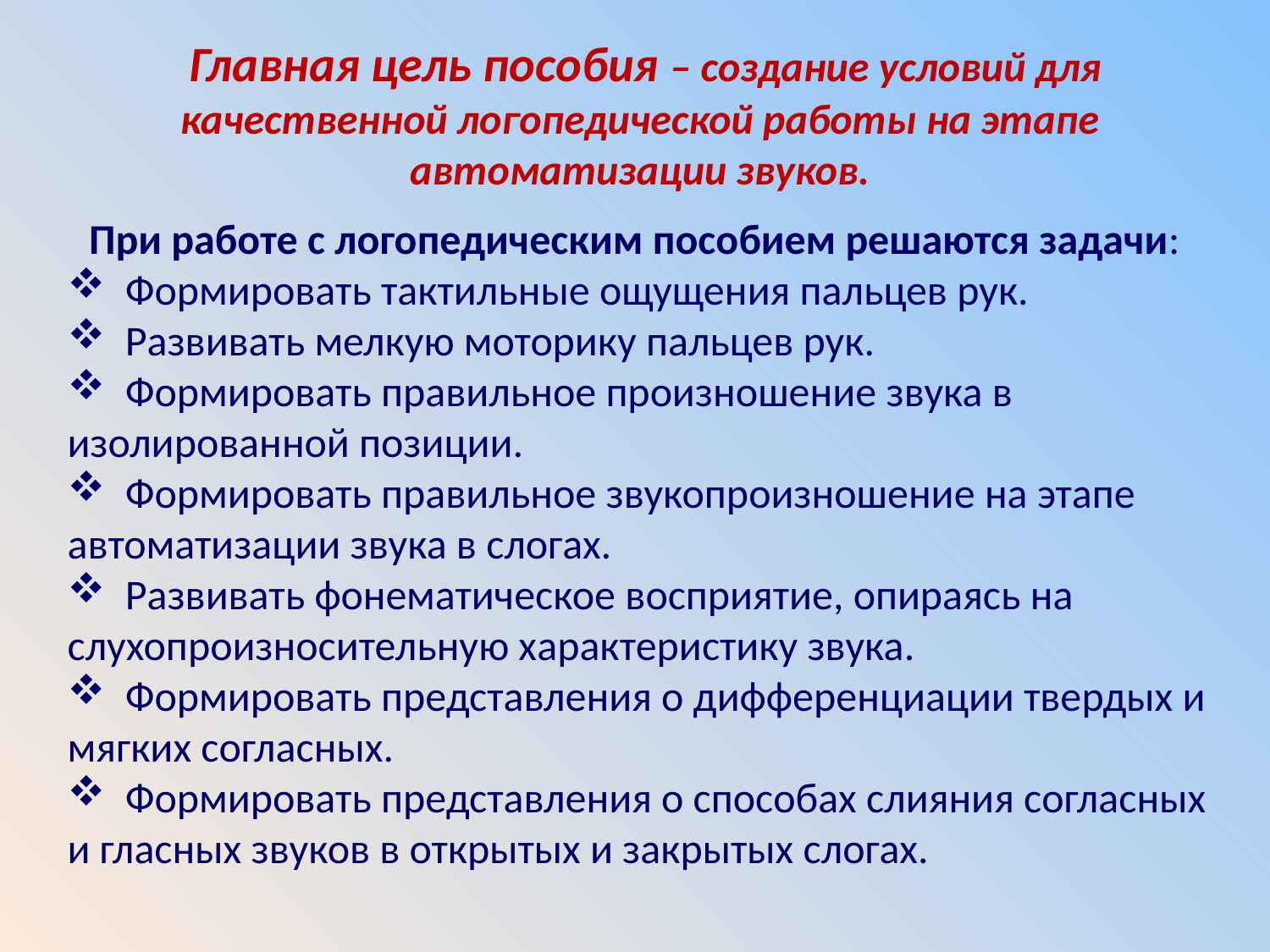

Главная цель пособия – создание условий для качественной логопедической работы на этапе автоматизации звуков.
   При работе с логопедическим пособием решаются задачи:
  Формировать тактильные ощущения пальцев рук.
  Развивать мелкую моторику пальцев рук.
  Формировать правильное произношение звука в изолированной позиции.
  Формировать правильное звукопроизношение на этапе автоматизации звука в слогах.
  Развивать фонематическое восприятие, опираясь на слухопроизносительную характеристику звука.
  Формировать представления о дифференциации твердых и мягких согласных.
  Формировать представления о способах слияния согласных и гласных звуков в открытых и закрытых слогах.